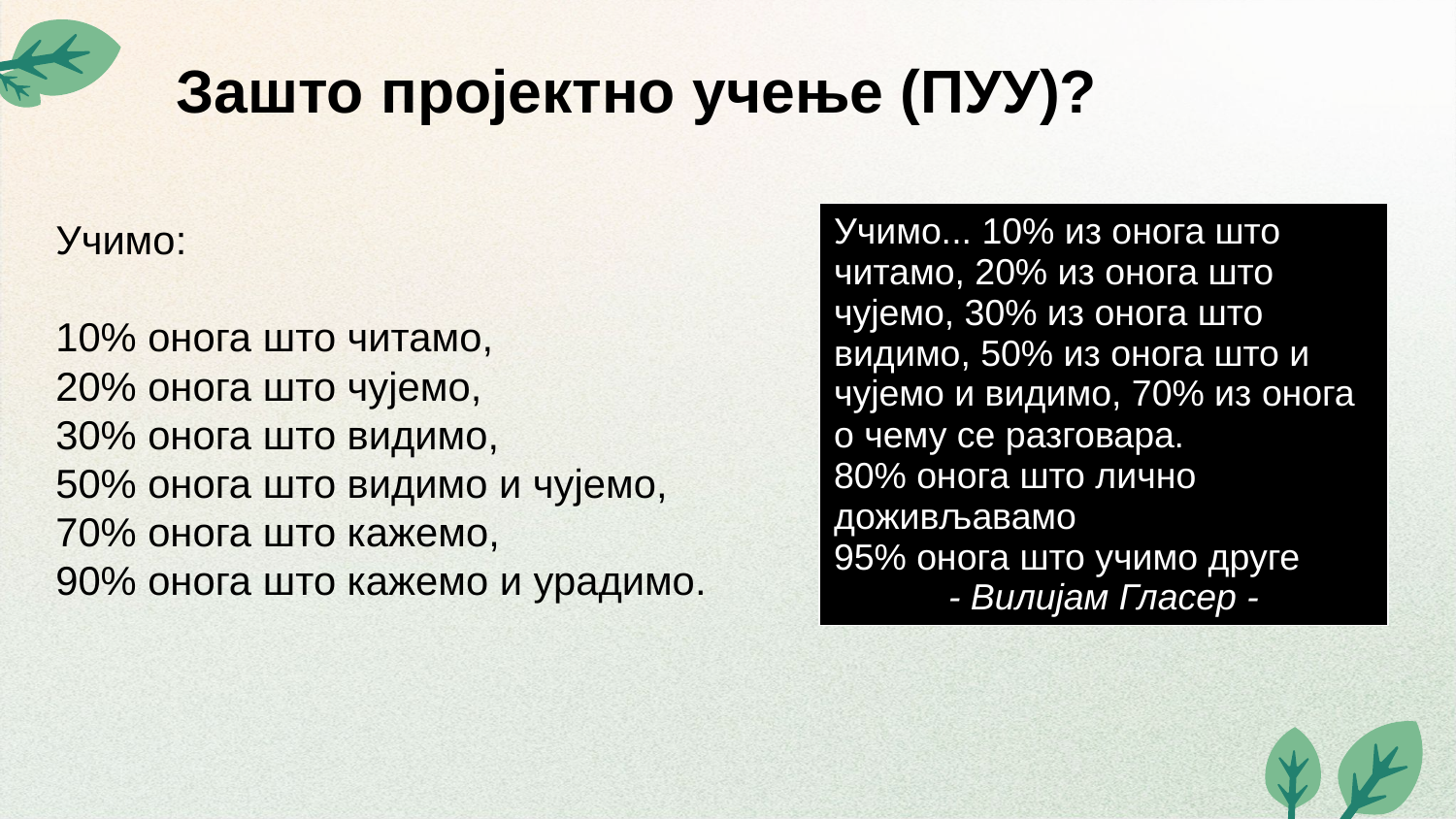

# Зашто пројектно учење (ПУУ)?
Учимо:

10% онога што читамо,
20% онога што чујемо,
30% онога што видимо,
50% онога што видимо и чујемо,
70% онога што кажемо,
90% онога што кажемо и урадимо.
| Учимо... 10% из онога што читамо, 20% из онога што чујемо, 30% из онога што видимо, 50% из онога што и чујемо и видимо, 70% из онога о чему се разговара. 80% онога што лично доживљавамо 95% онога што учимо друге - Вилијам Гласер - |
| --- |